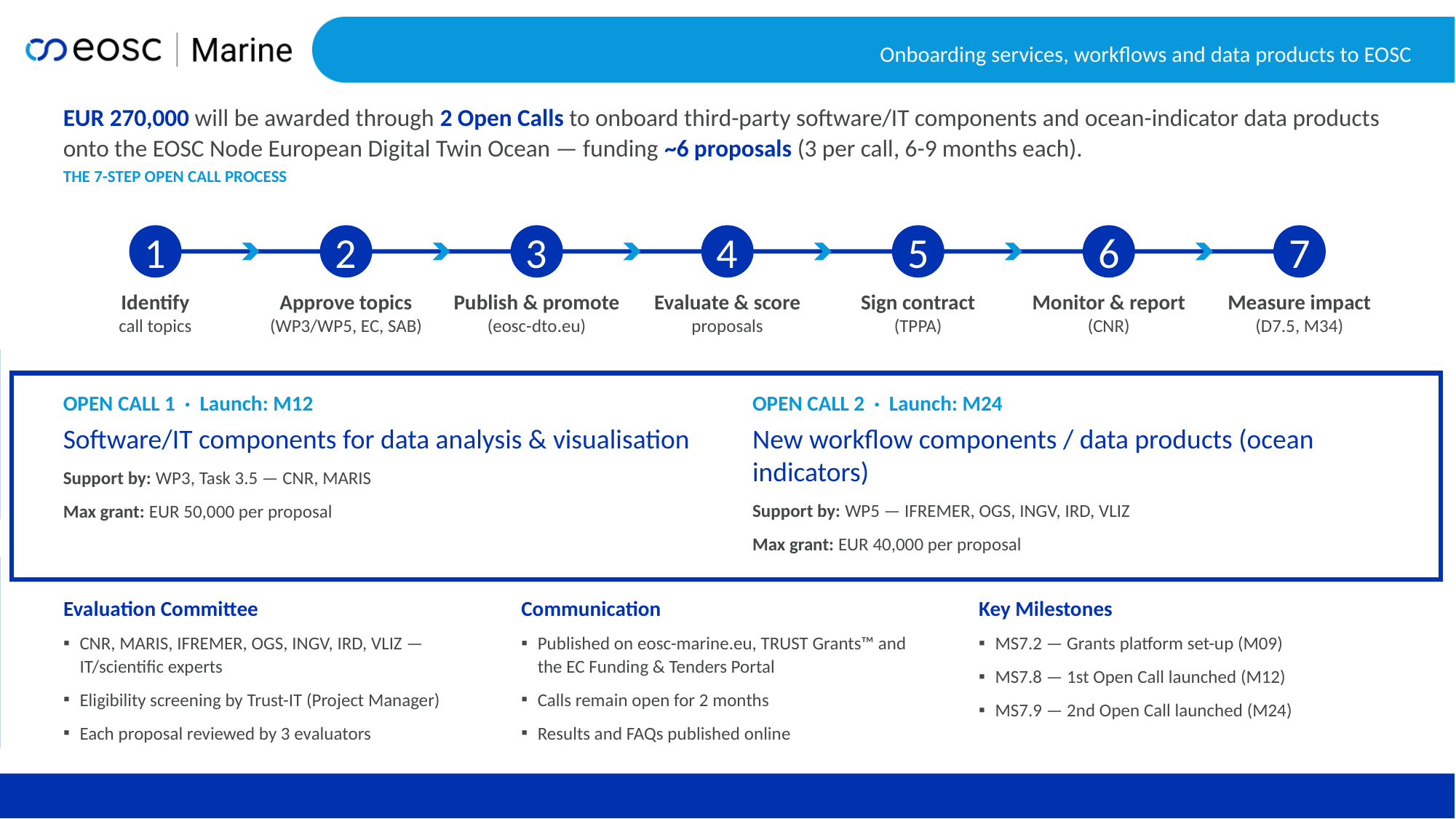

# Onboarding services, workflows and data products to EOSC
EUR 270,000 will be awarded through 2 Open Calls to onboard third-party software/IT components and ocean-indicator data products onto the EOSC Node European Digital Twin Ocean — funding ~6 proposals (3 per call, 6-9 months each).
THE 7-STEP OPEN CALL PROCESS
1
2
3
4
5
6
7

Identify
call topics
Approve topics
(WP3/WP5, EC, SAB)
Publish & promote
(eosc-dto.eu)
Evaluate & score
proposals
Sign contract
(TPPA)
Monitor & report (CNR)
Measure impact
(D7.5, M34)

OPEN CALL 1  ·  Launch: M12
Software/IT components for data analysis & visualisation
Support by: WP3, Task 3.5 — CNR, MARIS
Max grant: EUR 50,000 per proposal
OPEN CALL 2  ·  Launch: M24
New workflow components / data products (ocean indicators)
Support by: WP5 — IFREMER, OGS, INGV, IRD, VLIZ
Max grant: EUR 40,000 per proposal
Evaluation Committee
CNR, MARIS, IFREMER, OGS, INGV, IRD, VLIZ — IT/scientific experts
Eligibility screening by Trust-IT (Project Manager)
Each proposal reviewed by 3 evaluators
Communication
Published on eosc-marine.eu, TRUST Grants™ and the EC Funding & Tenders Portal
Calls remain open for 2 months
Results and FAQs published online
Key Milestones
MS7.2 — Grants platform set-up (M09)
MS7.8 — 1st Open Call launched (M12)
MS7.9 — 2nd Open Call launched (M24)